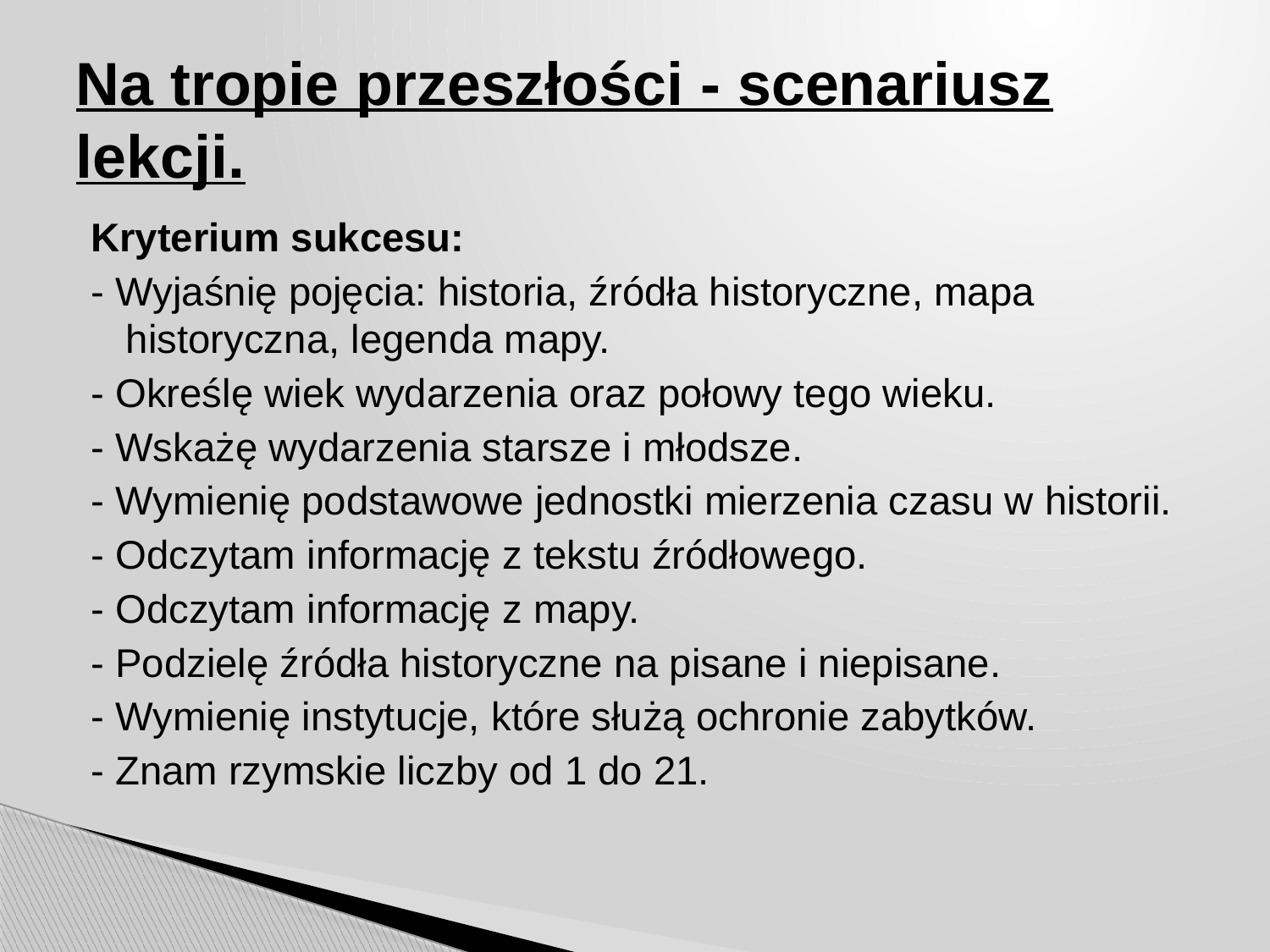

# Na tropie przeszłości - scenariusz lekcji.
Kryterium sukcesu:
- Wyjaśnię pojęcia: historia, źródła historyczne, mapa historyczna, legenda mapy.
- Określę wiek wydarzenia oraz połowy tego wieku.
- Wskażę wydarzenia starsze i młodsze.
- Wymienię podstawowe jednostki mierzenia czasu w historii.
- Odczytam informację z tekstu źródłowego.
- Odczytam informację z mapy.
- Podzielę źródła historyczne na pisane i niepisane.
- Wymienię instytucje, które służą ochronie zabytków.
- Znam rzymskie liczby od 1 do 21.